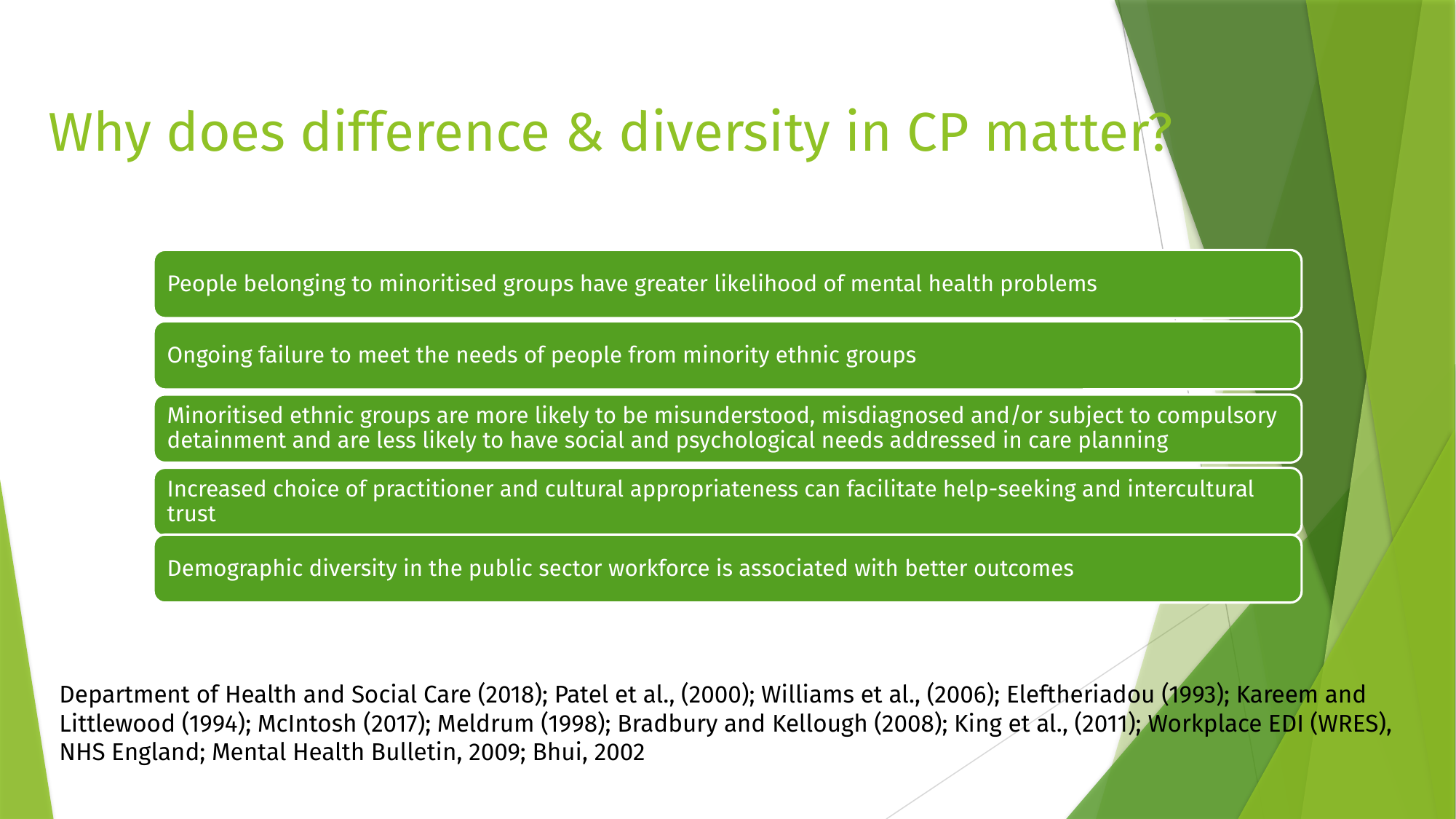

# Why does difference & diversity in CP matter?
People belonging to minoritised groups have greater likelihood of mental health problems
Ongoing failure to meet the needs of people from minority ethnic groups
Minoritised ethnic groups are more likely to be misunderstood, misdiagnosed and/or subject to compulsory detainment and are less likely to have social and psychological needs addressed in care planning
Increased choice of practitioner and cultural appropriateness can facilitate help-seeking and intercultural trust
Demographic diversity in the public sector workforce is associated with better outcomes
Department of Health and Social Care (2018); Patel et al., (2000); Williams et al., (2006); Eleftheriadou (1993); Kareem and Littlewood (1994); McIntosh (2017); Meldrum (1998); Bradbury and Kellough (2008); King et al., (2011); Workplace EDI (WRES), NHS England; Mental Health Bulletin, 2009; Bhui, 2002